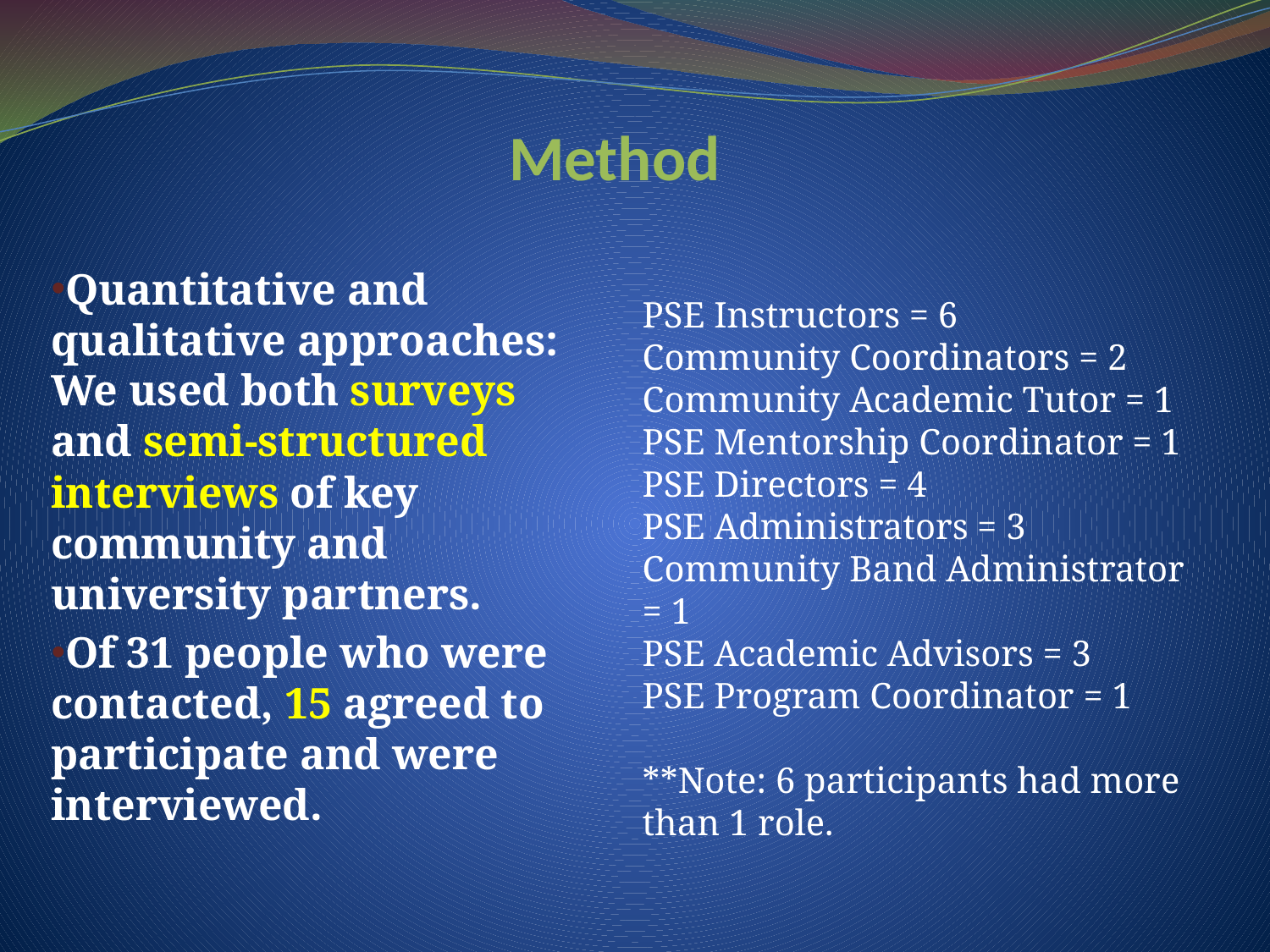

# Method
Quantitative and qualitative approaches: We used both surveys and semi-structured interviews of key community and university partners.
Of 31 people who were contacted, 15 agreed to participate and were interviewed.

PSE Instructors = 6
Community Coordinators = 2
Community Academic Tutor = 1
PSE Mentorship Coordinator = 1
PSE Directors = 4
PSE Administrators = 3
Community Band Administrator = 1
PSE Academic Advisors = 3
PSE Program Coordinator = 1

**Note: 6 participants had more than 1 role.